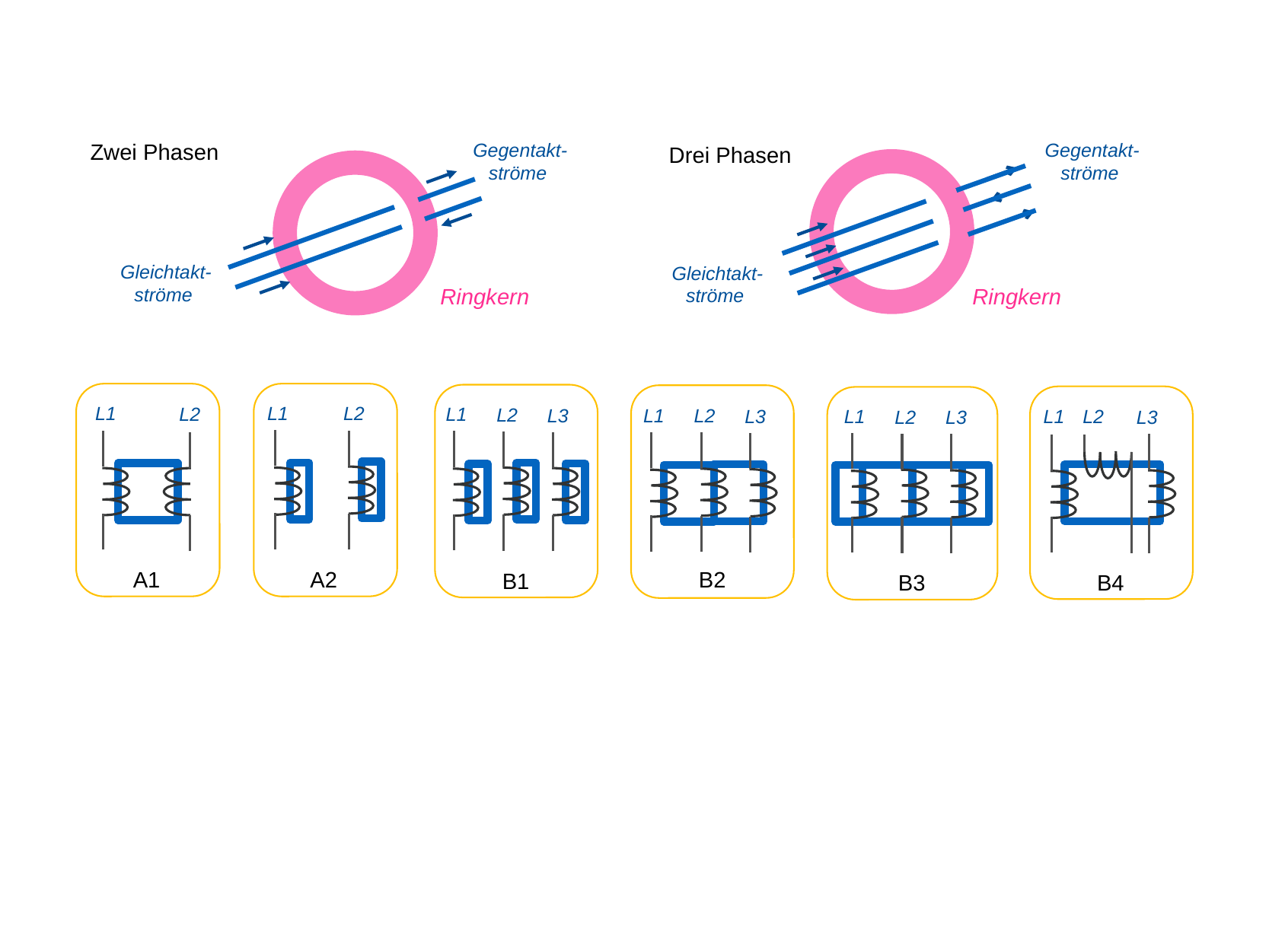

Zwei Phasen
Gegentakt-ströme
Gegentakt-ströme
Drei Phasen

Gleichtakt-ströme
Gleichtakt-ströme

Ringkern
Ringkern

L1
L1
L2
L2
L1
L2
L1
L3
L2
L1
L1
L3
L2
L2
L3
L3

A1
A2
B2
B1
B3
B4